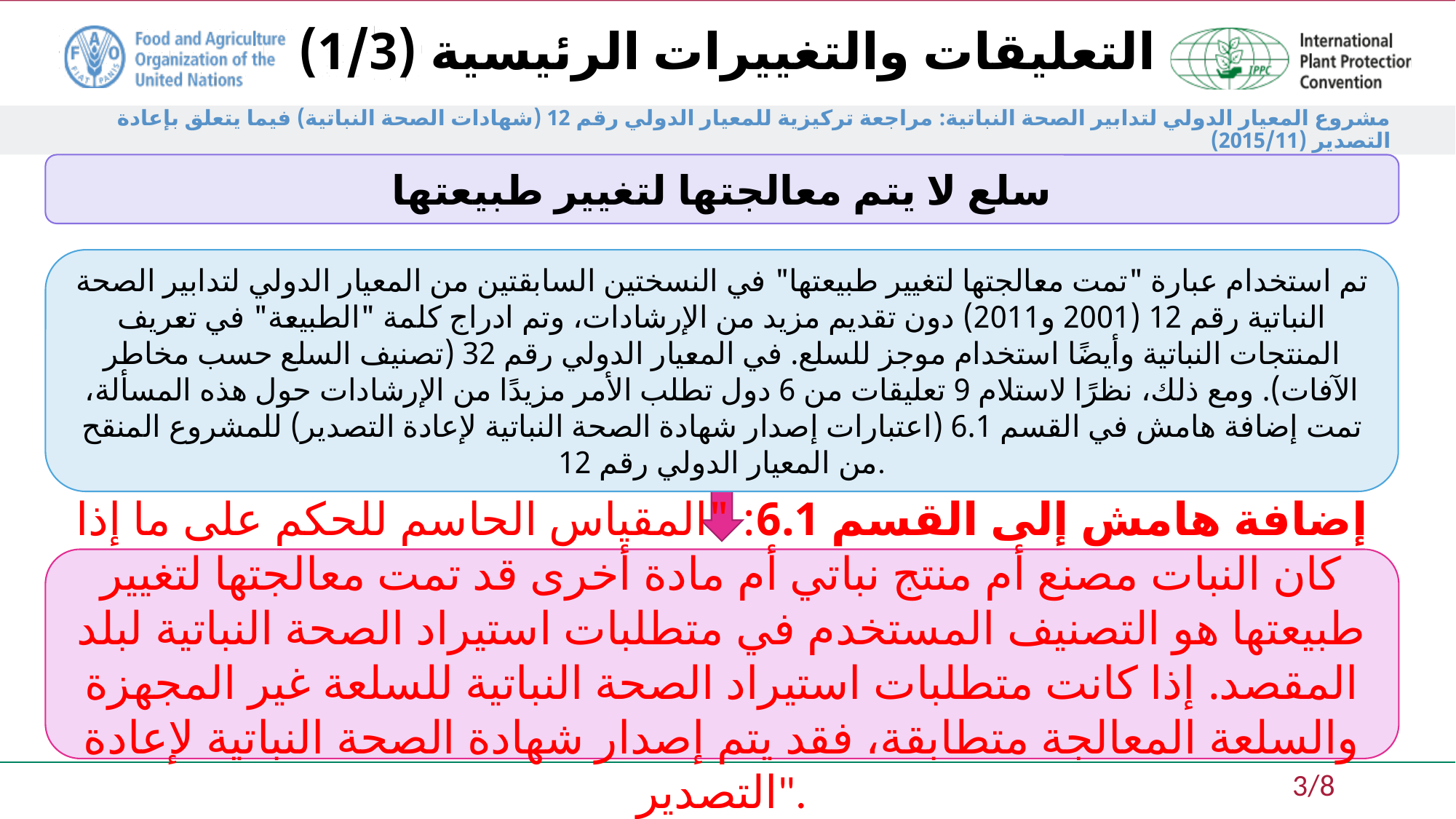

التعليقات والتغييرات الرئيسية (1/3)
سلع لا يتم معالجتها لتغيير طبيعتها
تم استخدام عبارة "تمت معالجتها لتغيير طبيعتها" في النسختين السابقتين من المعيار الدولي لتدابير الصحة النباتية رقم 12 (2001 و2011) دون تقديم مزيد من الإرشادات، وتم ادراج كلمة "الطبيعة" في تعريف المنتجات النباتية وأيضًا استخدام موجز للسلع. في المعيار الدولي رقم 32 (تصنيف السلع حسب مخاطر الآفات). ومع ذلك، نظرًا لاستلام 9 تعليقات من 6 دول تطلب الأمر مزيدًا من الإرشادات حول هذه المسألة، تمت إضافة هامش في القسم 6.1 (اعتبارات إصدار شهادة الصحة النباتية لإعادة التصدير) للمشروع المنقح من المعيار الدولي رقم 12.

إضافة هامش إلى القسم 6.1: "المقياس الحاسم للحكم على ما إذا كان النبات مصنع أم منتج نباتي أم مادة أخرى قد تمت معالجتها لتغيير طبيعتها هو التصنيف المستخدم في متطلبات استيراد الصحة النباتية لبلد المقصد. إذا كانت متطلبات استيراد الصحة النباتية للسلعة غير المجهزة والسلعة المعالجة متطابقة، فقد يتم إصدار شهادة الصحة النباتية لإعادة التصدير".